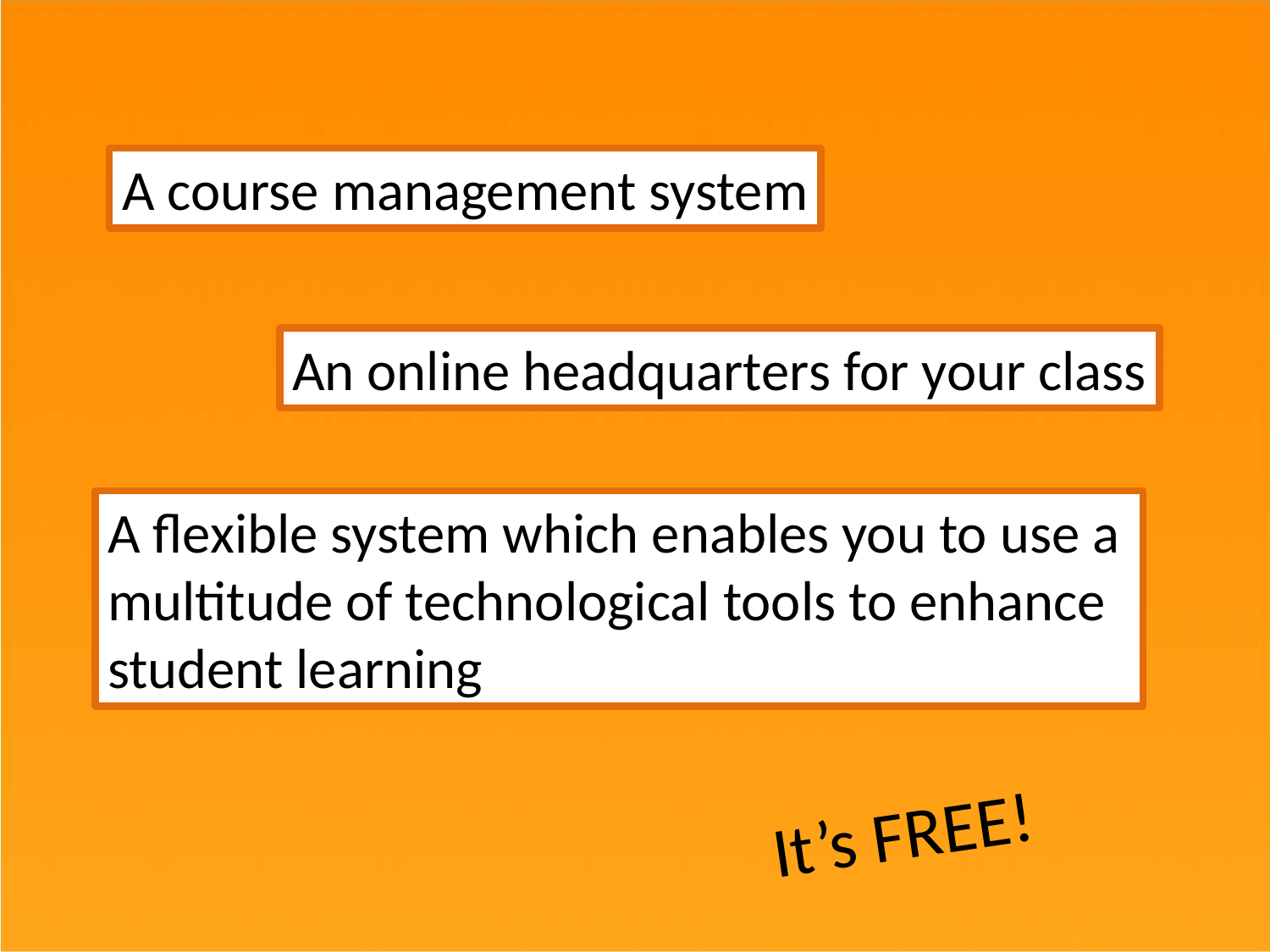

A course management system
An online headquarters for your class
A flexible system which enables you to use a multitude of technological tools to enhance student learning
It’s FREE!